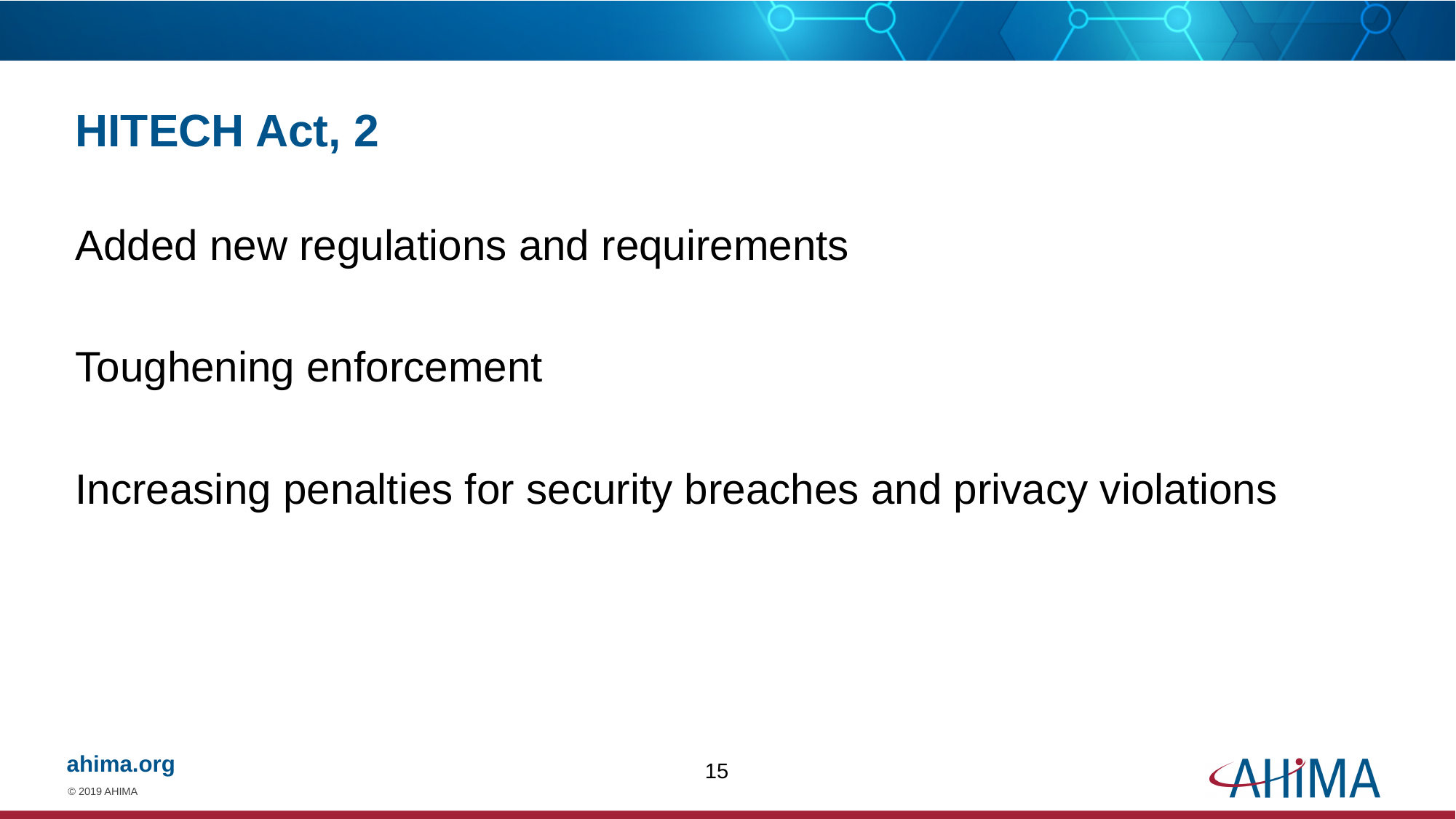

# HITECH Act, 2
Added new regulations and requirements

Toughening enforcement

Increasing penalties for security breaches and privacy violations